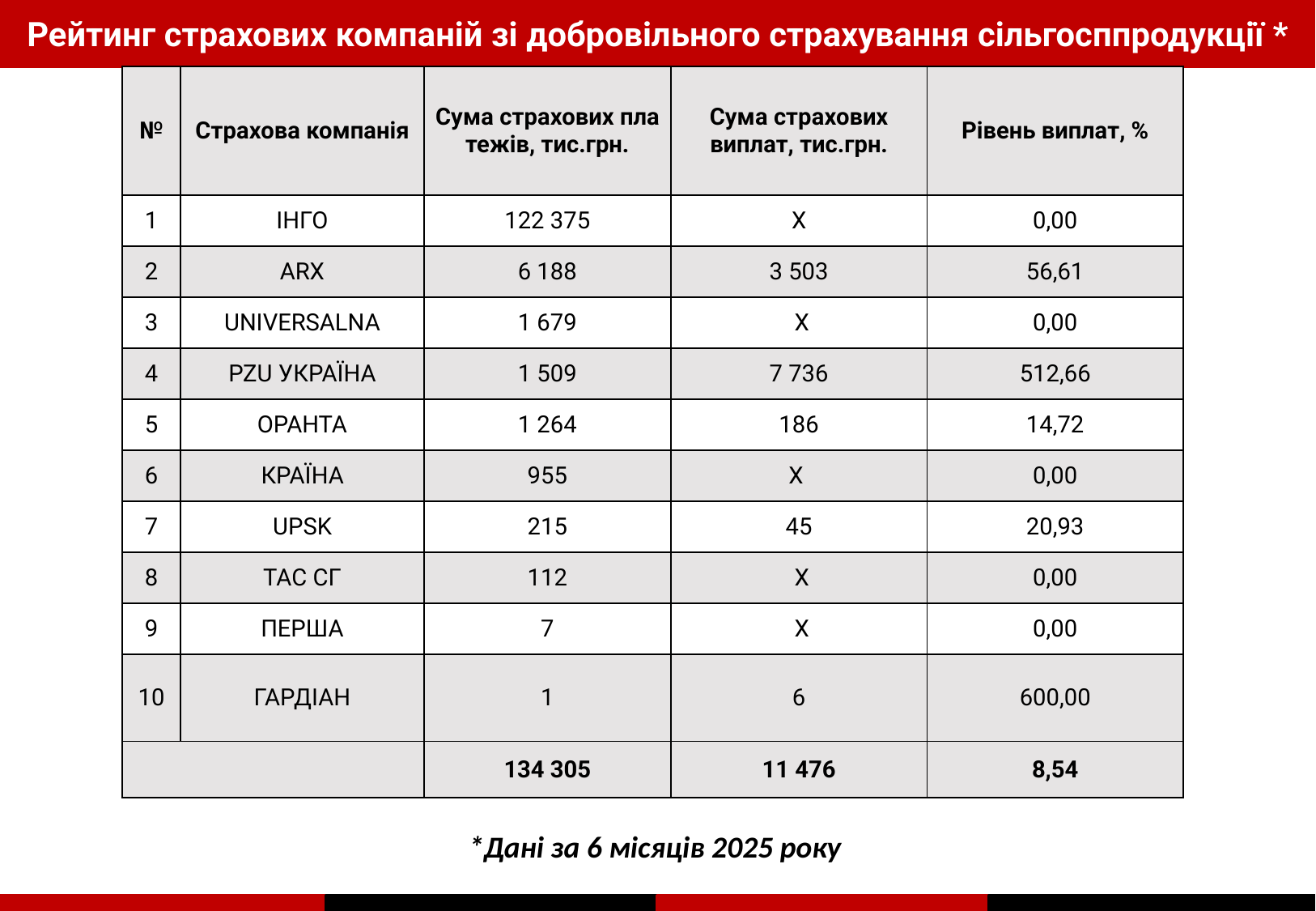

Рейтинг страхових компаній зі добровільного страхування сільгосппродукції *
| № | Стра­хова­ компа­нія | Сума­ стра­хови­х пла­тежів, тис.грн. | Сума­ стра­хови­х випла­т, тис.грн. | Ріве­нь випла­т, % |
| --- | --- | --- | --- | --- |
| 1 | ІНГО | 122 375 | Х | 0,00 |
| 2 | ARX | 6 188 | 3 503 | 56,61 |
| 3 | UNIVERSALNA | 1 679 | Х | 0,00 |
| 4 | PZU УКРАЇНА | 1 509 | 7 736 | 512,66 |
| 5 | ОРАНТА | 1 264 | 186 | 14,72 |
| 6 | КРАЇНА | 955 | Х | 0,00 |
| 7 | UPSK | 215 | 45 | 20,93 |
| 8 | ТАС СГ | 112 | Х | 0,00 |
| 9 | ПЕРША | 7 | Х | 0,00 |
| 10 | ГАРДІАН | 1 | 6 | 600,00 |
|  |  | 134 305 | 11 476 | 8,54 |
*Дані за 6 місяців 2025 року